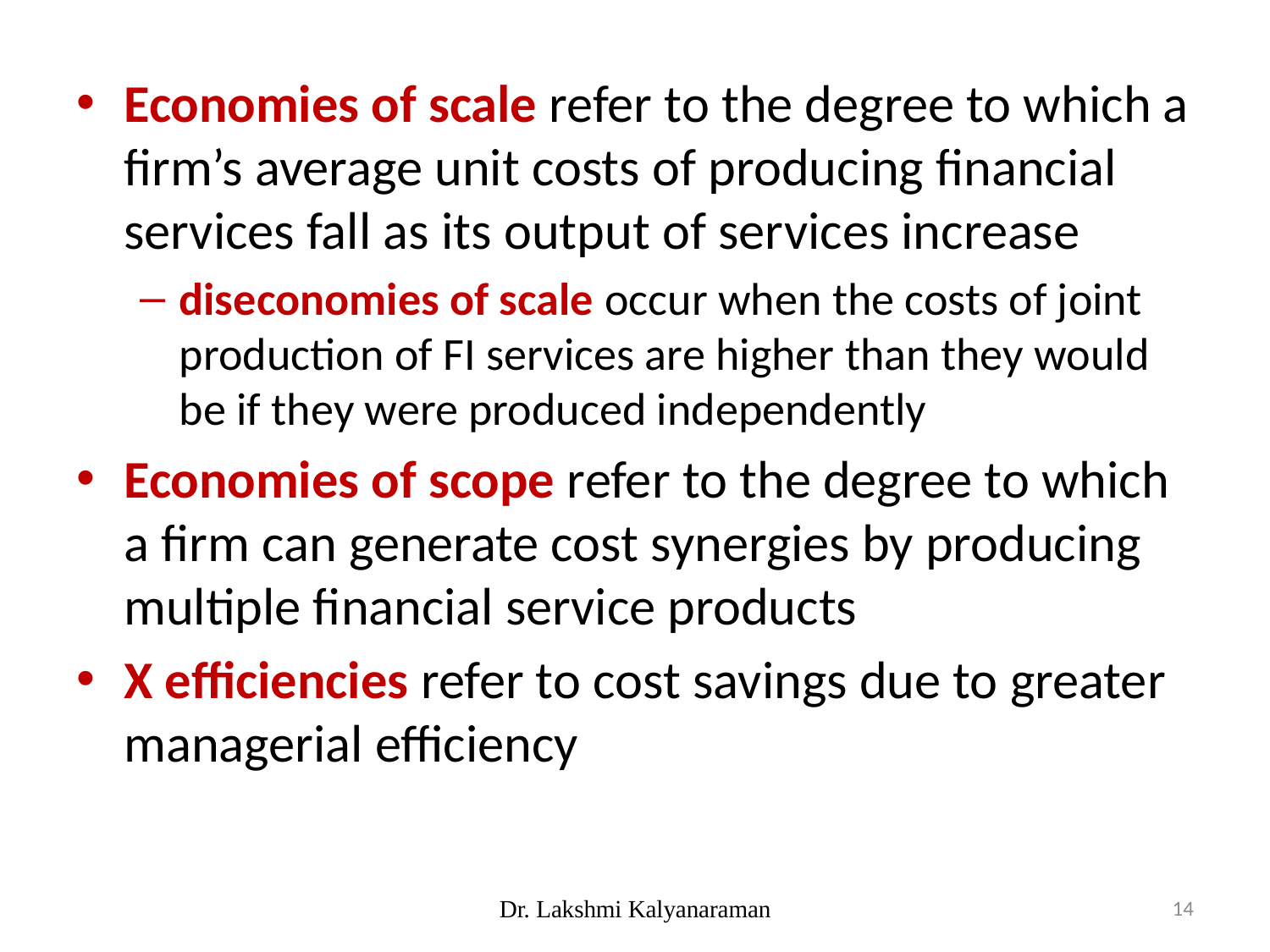

Economies of scale refer to the degree to which a firm’s average unit costs of producing financial services fall as its output of services increase
diseconomies of scale occur when the costs of joint production of FI services are higher than they would be if they were produced independently
Economies of scope refer to the degree to which a firm can generate cost synergies by producing multiple financial service products
X efficiencies refer to cost savings due to greater managerial efficiency

Dr. Lakshmi Kalyanaraman
14